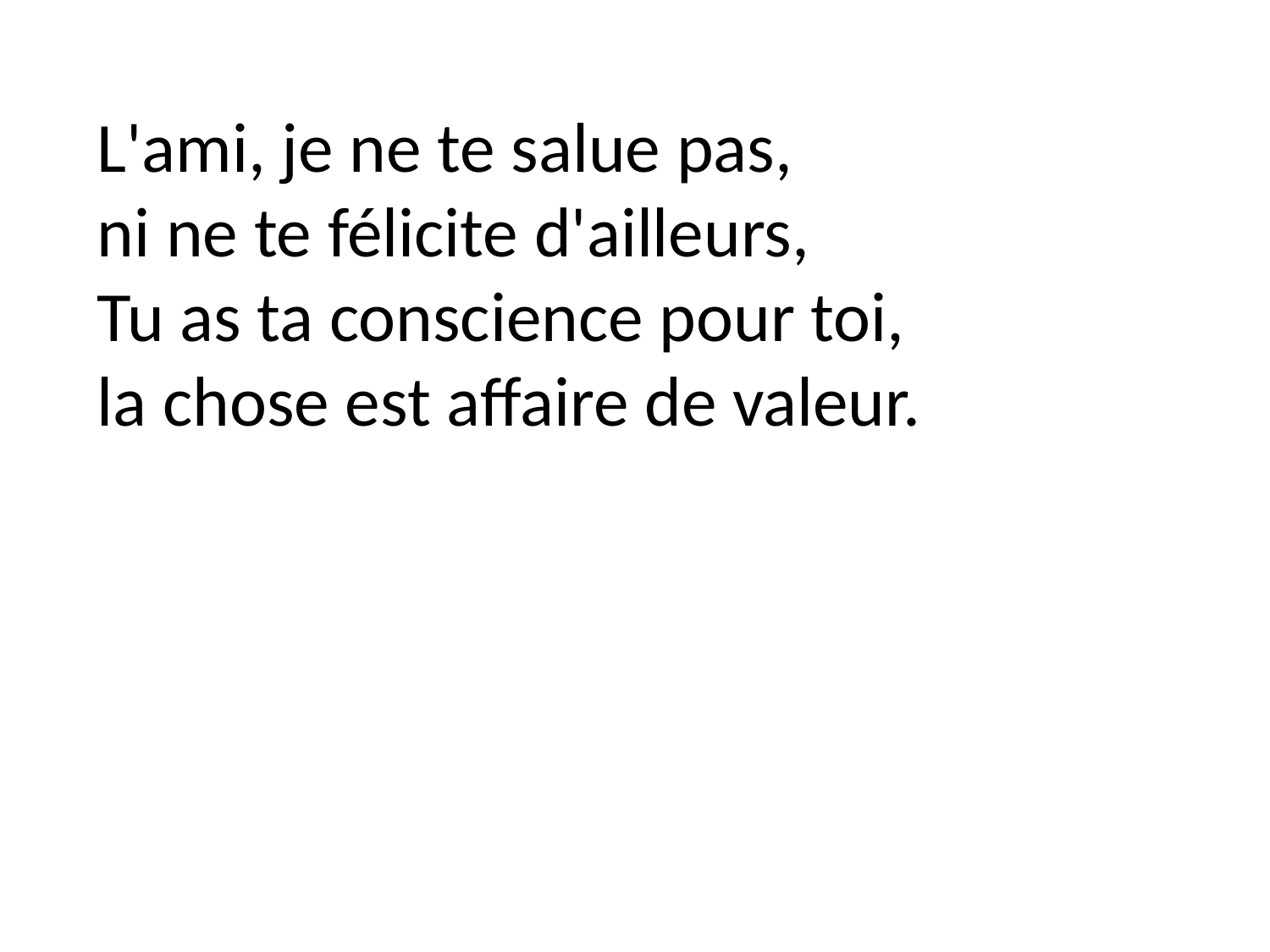

L'ami, je ne te salue pas,
ni ne te félicite d'ailleurs,
Tu as ta conscience pour toi,
la chose est affaire de valeur.